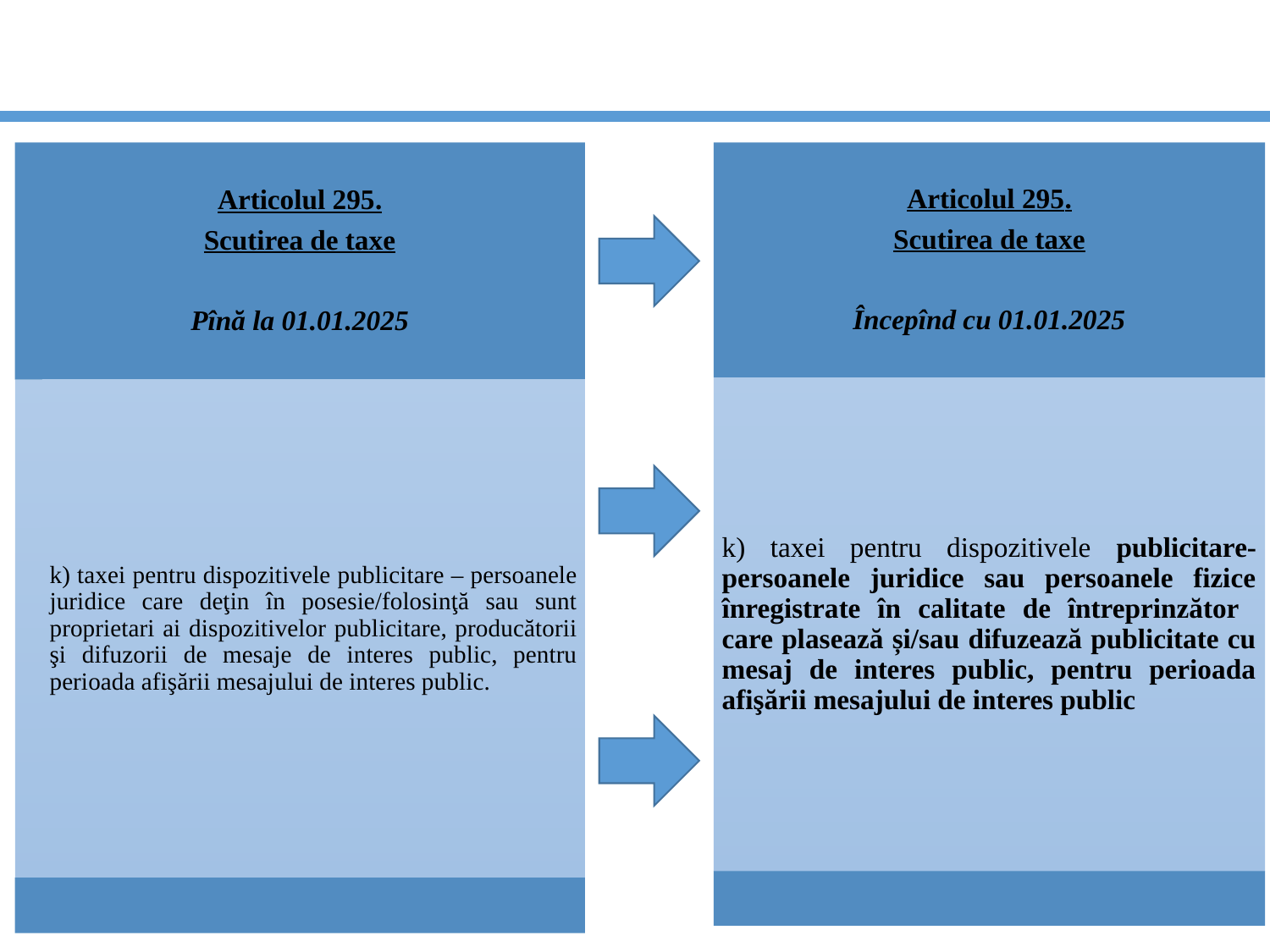

Articolul 295.
Scutirea de taxe

Pînă la 01.01.2025

k) taxei pentru dispozitivele publicitare – persoanele juridice care deţin în posesie/folosinţă sau sunt proprietari ai dispozitivelor publicitare, producătorii şi difuzorii de mesaje de interes public, pentru perioada afişării mesajului de interes public.
Articolul 295.
Scutirea de taxe

Începînd cu 01.01.2025
k) taxei pentru dispozitivele publicitare-persoanele juridice sau persoanele fizice înregistrate în calitate de întreprinzător  care plasează și/sau difuzează publicitate cu mesaj de interes public, pentru perioada afişării mesajului de interes public

44